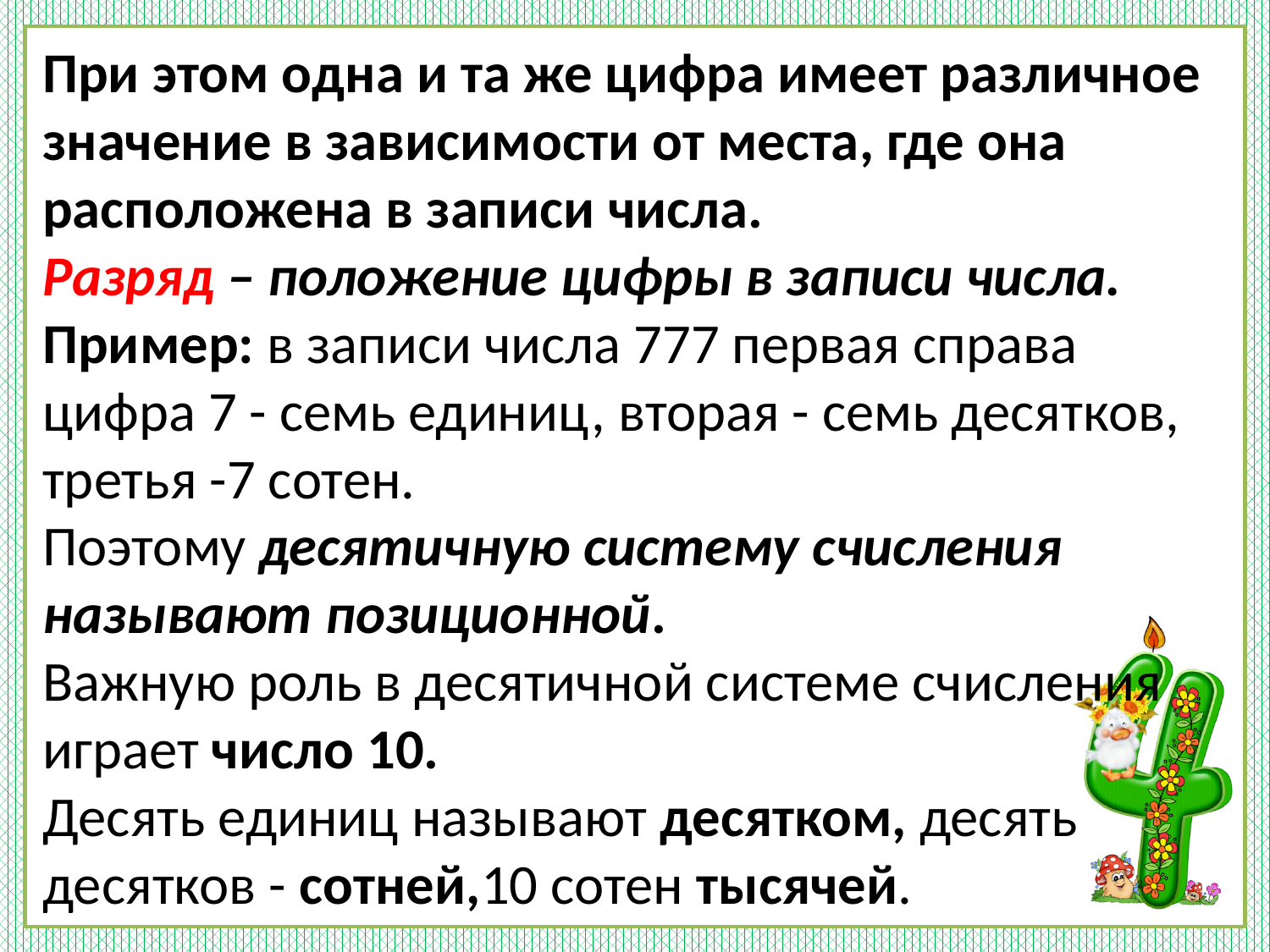

При этом одна и та же цифра имеет различное значение в зависимости от места, где она расположена в записи числа.
Разряд – положение цифры в записи числа.
Пример: в записи числа 777 первая справа цифра 7 - семь единиц, вторая - семь десятков, третья -7 сотен.
Поэтому десятичную систему счисления называют позиционной.
Важную роль в десятичной системе счисления играет число 10.
Десять единиц называют десятком, десять десятков - сотней,10 сотен тысячей.